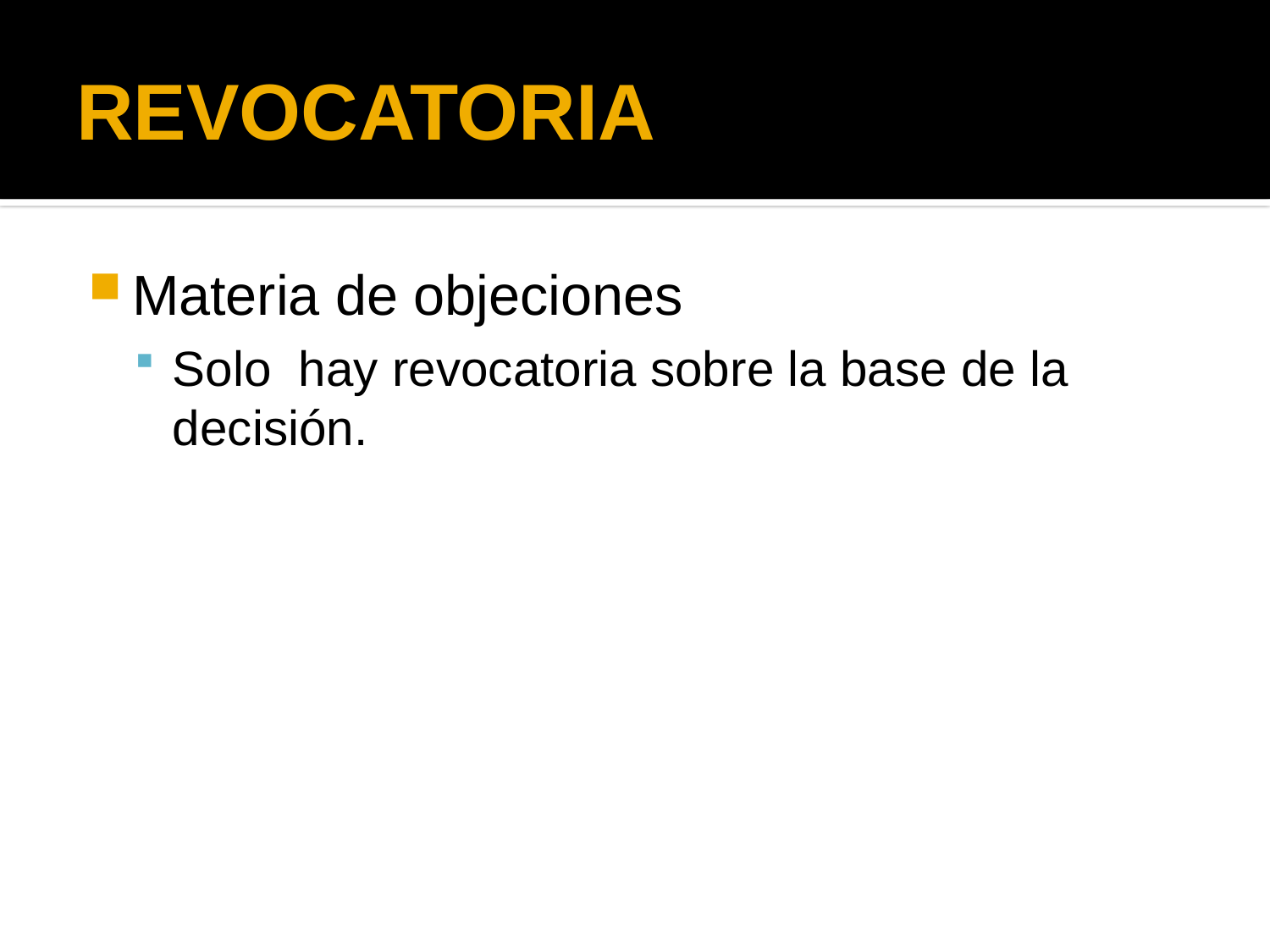

# REVOCATORIA
Materia de objeciones
Solo  hay revocatoria sobre la base de la decisión.